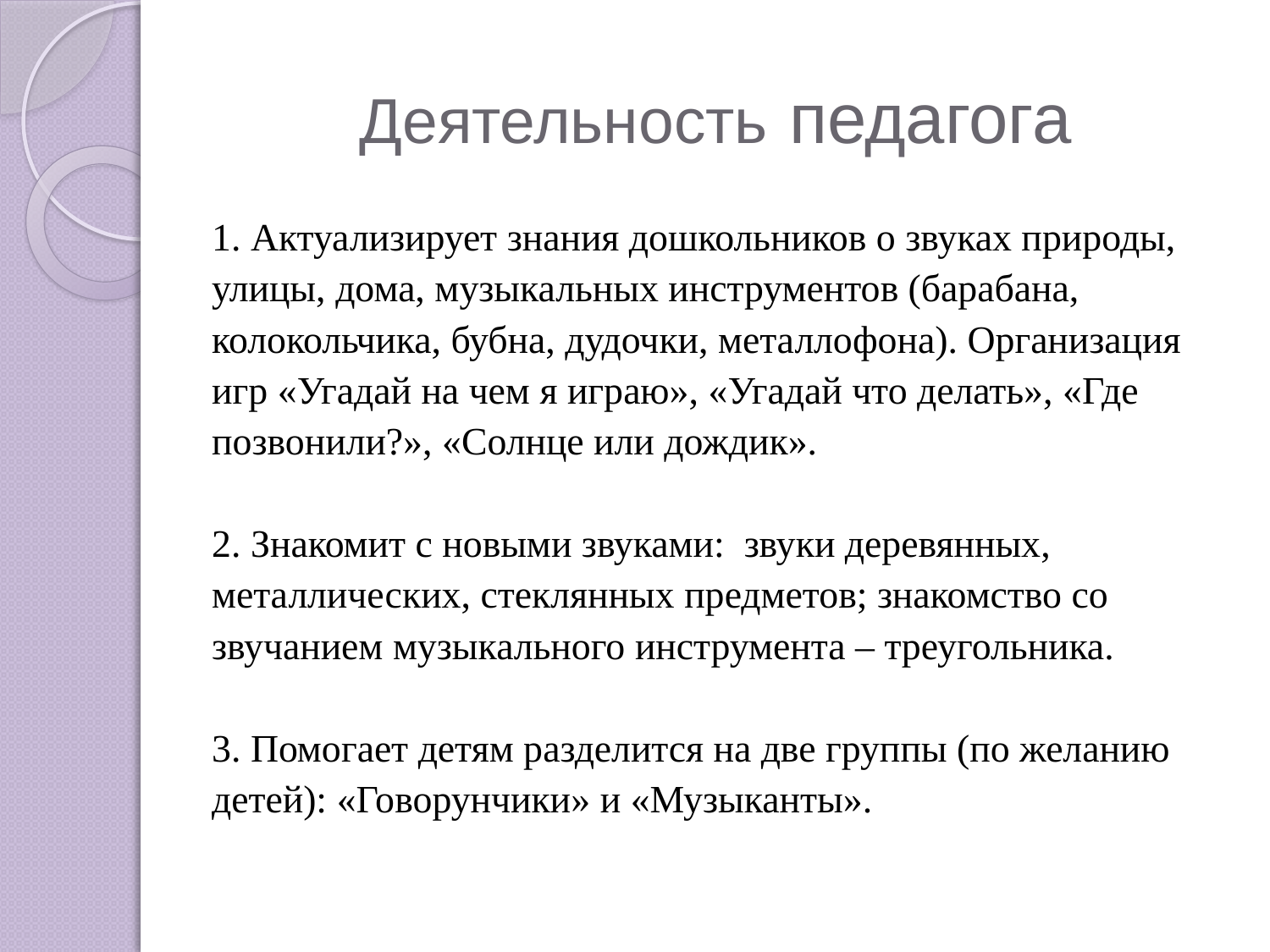

# Деятельность педагога
1. Актуализирует знания дошкольников о звуках природы, улицы, дома, музыкальных инструментов (барабана, колокольчика, бубна, дудочки, металлофона). Организация игр «Угадай на чем я играю», «Угадай что делать», «Где позвонили?», «Солнце или дождик».

2. Знакомит с новыми звуками:  звуки деревянных, металлических, стеклянных предметов; знакомство со звучанием музыкального инструмента – треугольника.

3. Помогает детям разделится на две группы (по желанию детей): «Говорунчики» и «Музыканты».